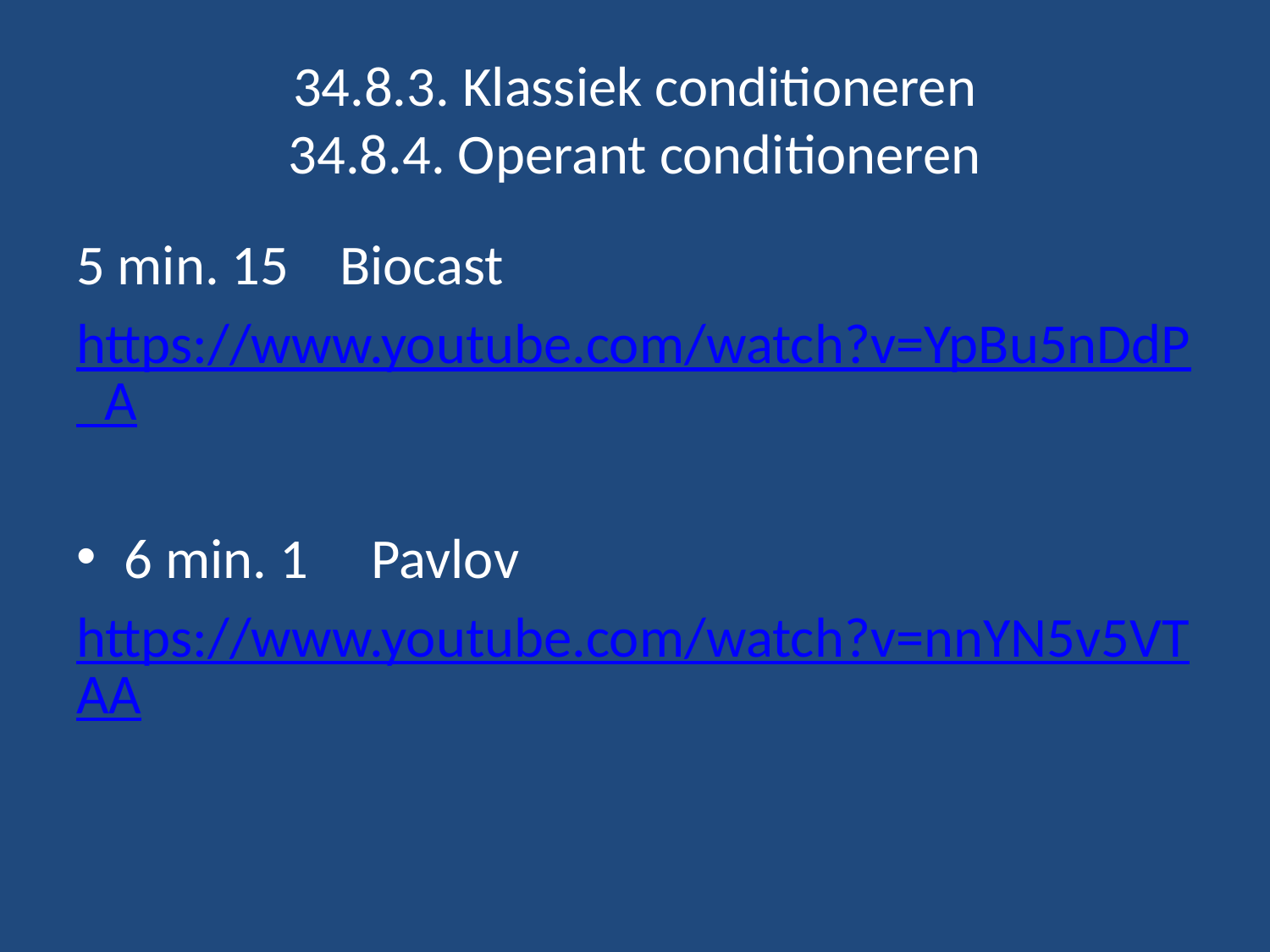

# 34.8.3. Klassiek conditioneren 34.8.4. Operant conditioneren
5 min. 15    Biocast
https://www.youtube.com/watch?v=YpBu5nDdP_A

6 min. 1     Pavlov
https://www.youtube.com/watch?v=nnYN5v5VTAA